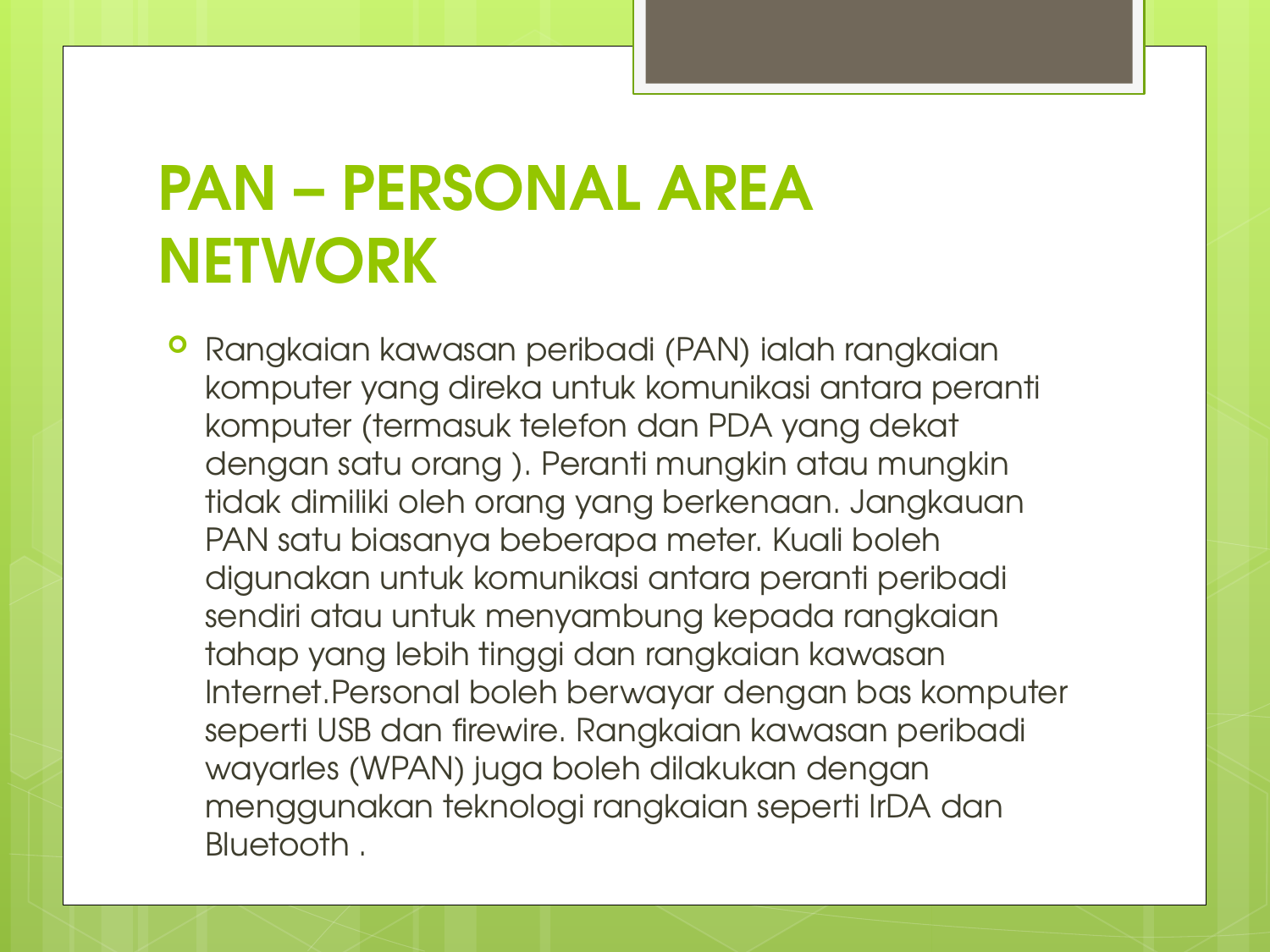

# PAN – PERSONAL AREA NETWORK
Rangkaian kawasan peribadi (PAN) ialah rangkaian komputer yang direka untuk komunikasi antara peranti komputer (termasuk telefon dan PDA yang dekat dengan satu orang ). Peranti mungkin atau mungkin tidak dimiliki oleh orang yang berkenaan. Jangkauan PAN satu biasanya beberapa meter. Kuali boleh digunakan untuk komunikasi antara peranti peribadi sendiri atau untuk menyambung kepada rangkaian tahap yang lebih tinggi dan rangkaian kawasan Internet.Personal boleh berwayar dengan bas komputer seperti USB dan firewire. Rangkaian kawasan peribadi wayarles (WPAN) juga boleh dilakukan dengan menggunakan teknologi rangkaian seperti IrDA dan Bluetooth .